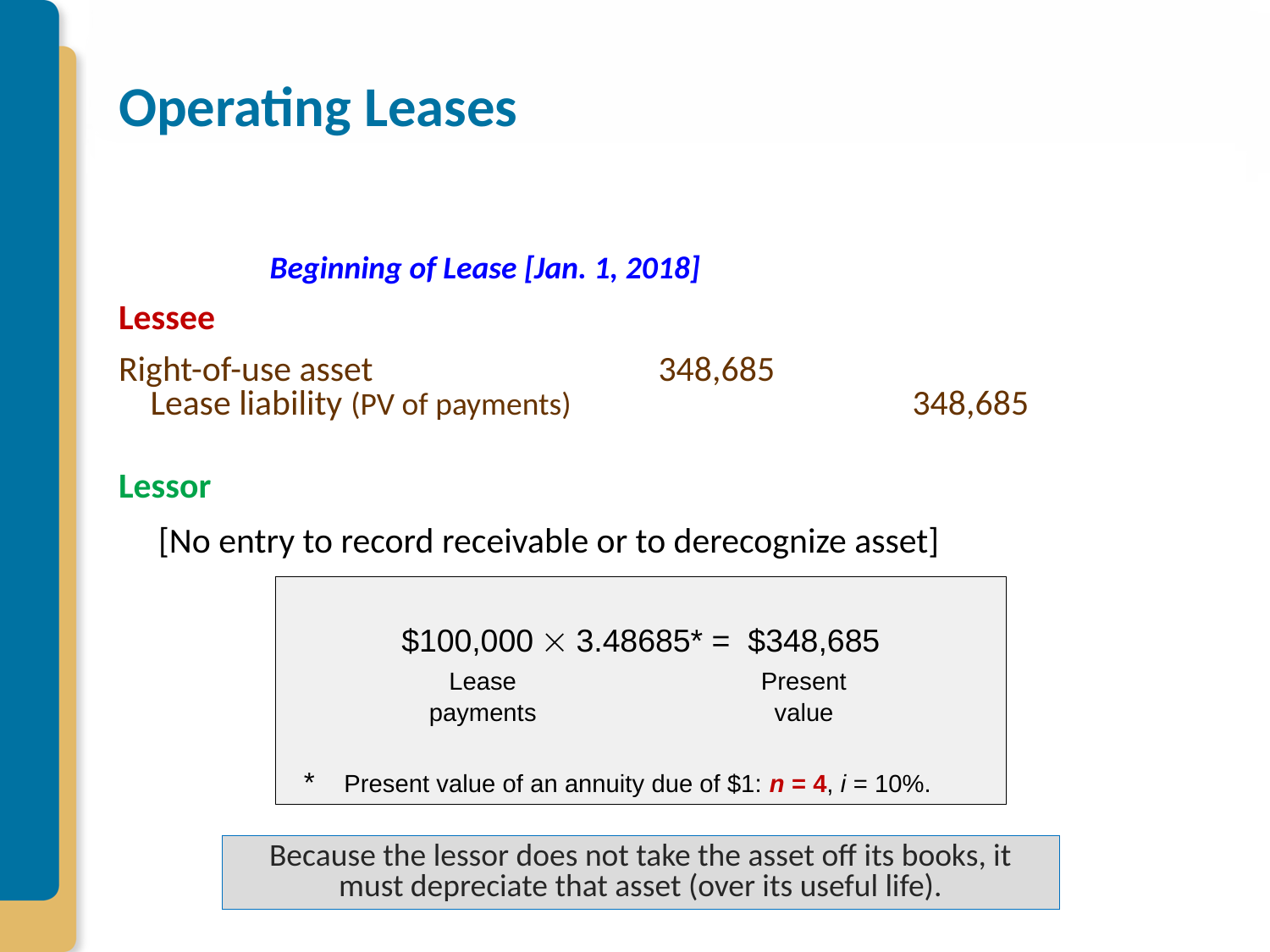

# Operating Leases

                     Beginning of Lease [Jan. 1, 2018]
Lessee
Right-of-use asset 			348,685
Lease liability (PV of payments)			348,685

Lessor
	 [No entry to record receivable or to derecognize asset]

$100,000 × 3.48685* =  $348,685
      	Lease 	Present
   	payments 	value

  *	Present value of an annuity due of $1: n = 4, i = 10%.
Because the lessor does not take the asset off its books, it must depreciate that asset (over its useful life).